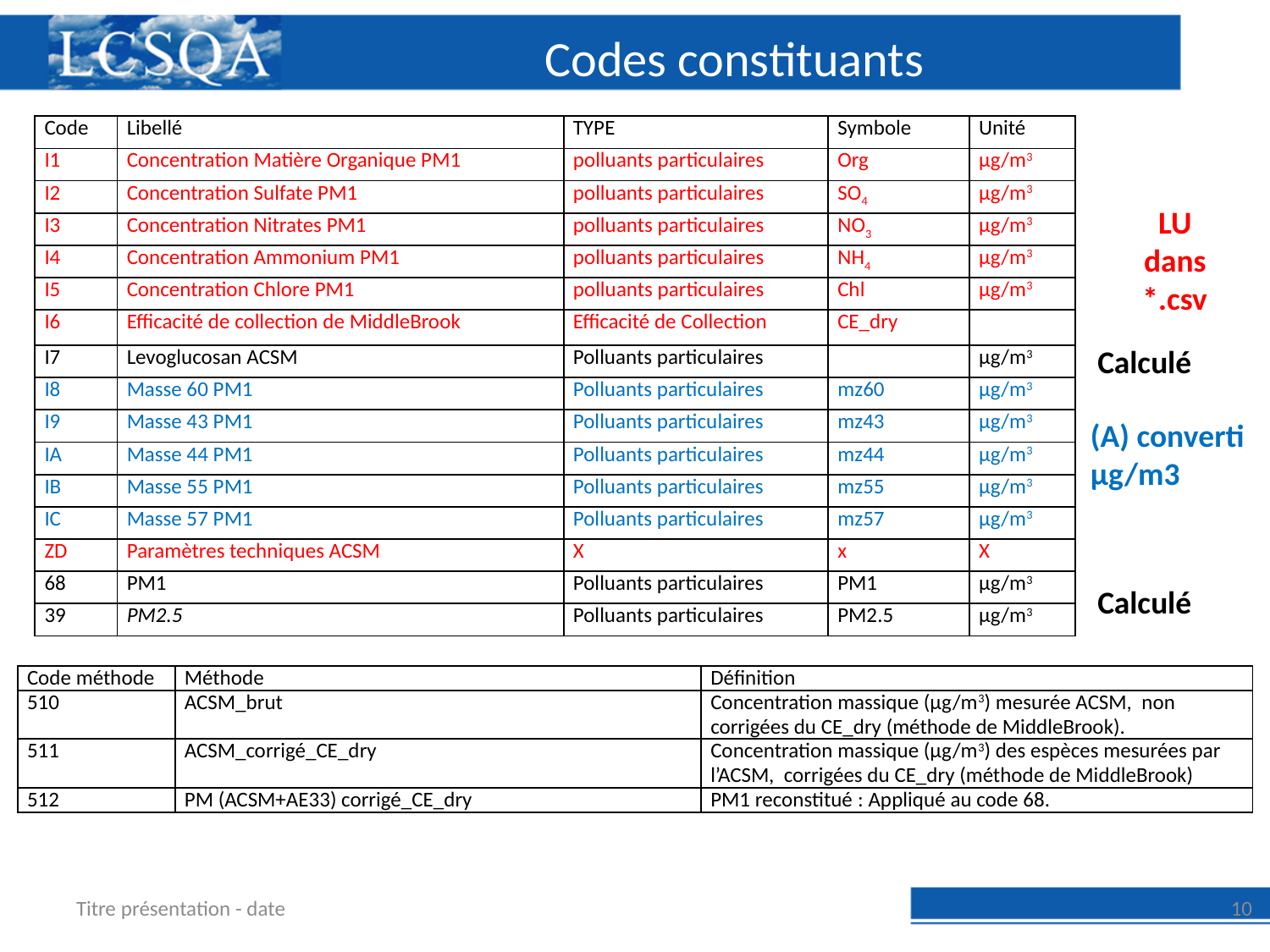

# Codes constituants
| Code | Libellé | TYPE | Symbole | Unité |
| --- | --- | --- | --- | --- |
| I1 | Concentration Matière Organique PM1 | polluants particulaires | Org | µg/m3 |
| I2 | Concentration Sulfate PM1 | polluants particulaires | SO4 | µg/m3 |
| I3 | Concentration Nitrates PM1 | polluants particulaires | NO3 | µg/m3 |
| I4 | Concentration Ammonium PM1 | polluants particulaires | NH4 | µg/m3 |
| I5 | Concentration Chlore PM1 | polluants particulaires | Chl | µg/m3 |
| I6 | Efficacité de collection de MiddleBrook | Efficacité de Collection | CE\_dry |  |
| I7 | Levoglucosan ACSM | Polluants particulaires |  | µg/m3 |
| I8 | Masse 60 PM1 | Polluants particulaires | mz60 | µg/m3 |
| I9 | Masse 43 PM1 | Polluants particulaires | mz43 | µg/m3 |
| IA | Masse 44 PM1 | Polluants particulaires | mz44 | µg/m3 |
| IB | Masse 55 PM1 | Polluants particulaires | mz55 | µg/m3 |
| IC | Masse 57 PM1 | Polluants particulaires | mz57 | µg/m3 |
| ZD | Paramètres techniques ACSM | X | x | X |
| 68 | PM1 | Polluants particulaires | PM1 | µg/m3 |
| 39 | PM2.5 | Polluants particulaires | PM2.5 | µg/m3 |
LU dans *.csv
Calculé
(A) converti µg/m3
Calculé
| Code méthode | Méthode | Définition |
| --- | --- | --- |
| 510 | ACSM\_brut | Concentration massique (µg/m3) mesurée ACSM, non corrigées du CE\_dry (méthode de MiddleBrook). |
| 511 | ACSM\_corrigé\_CE\_dry | Concentration massique (µg/m3) des espèces mesurées par l’ACSM, corrigées du CE\_dry (méthode de MiddleBrook) |
| 512 | PM (ACSM+AE33) corrigé\_CE\_dry | PM1 reconstitué : Appliqué au code 68. |
Titre présentation - date

10